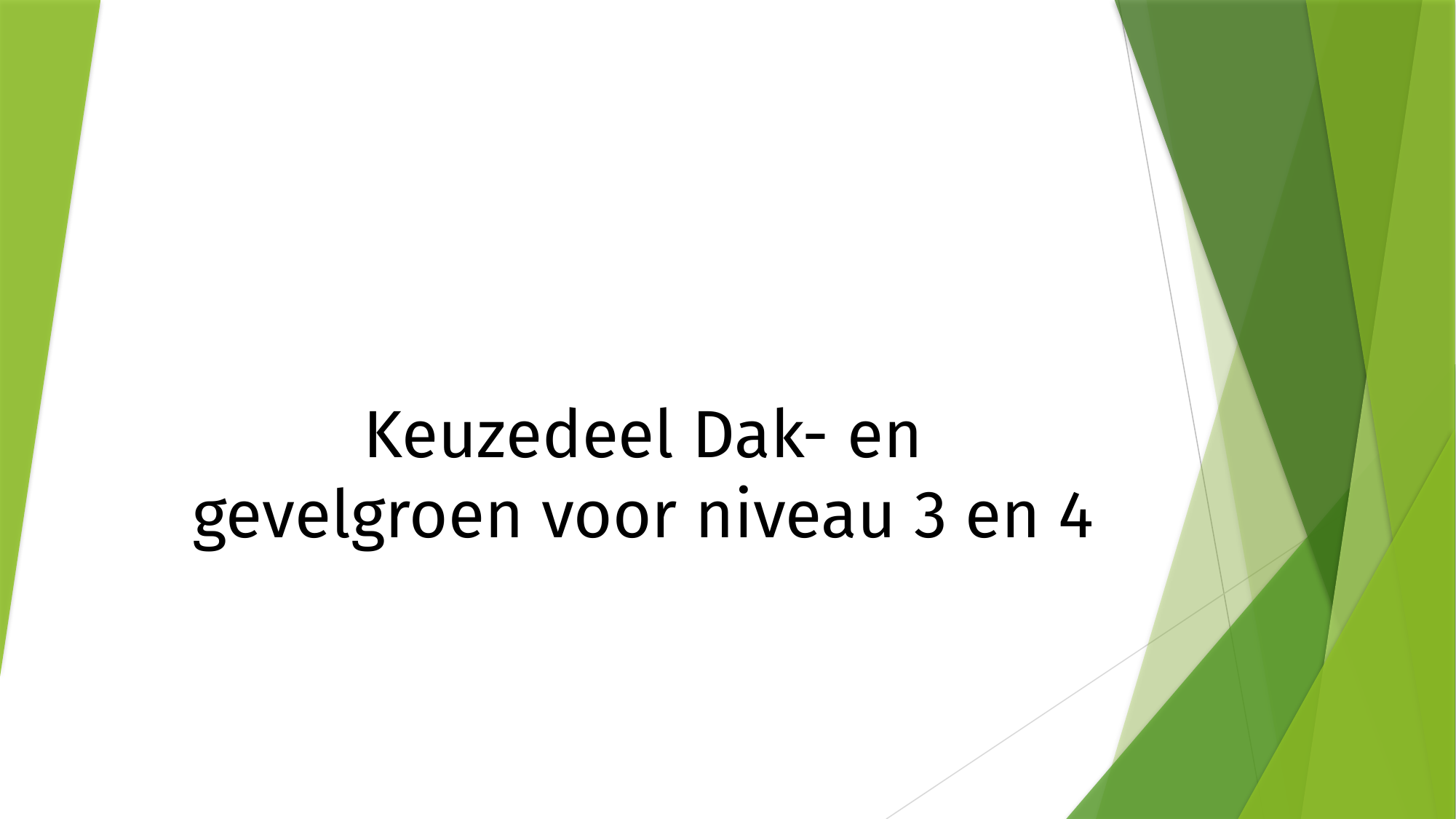

#
Keuzedeel Dak- en gevelgroen voor niveau 3 en 4